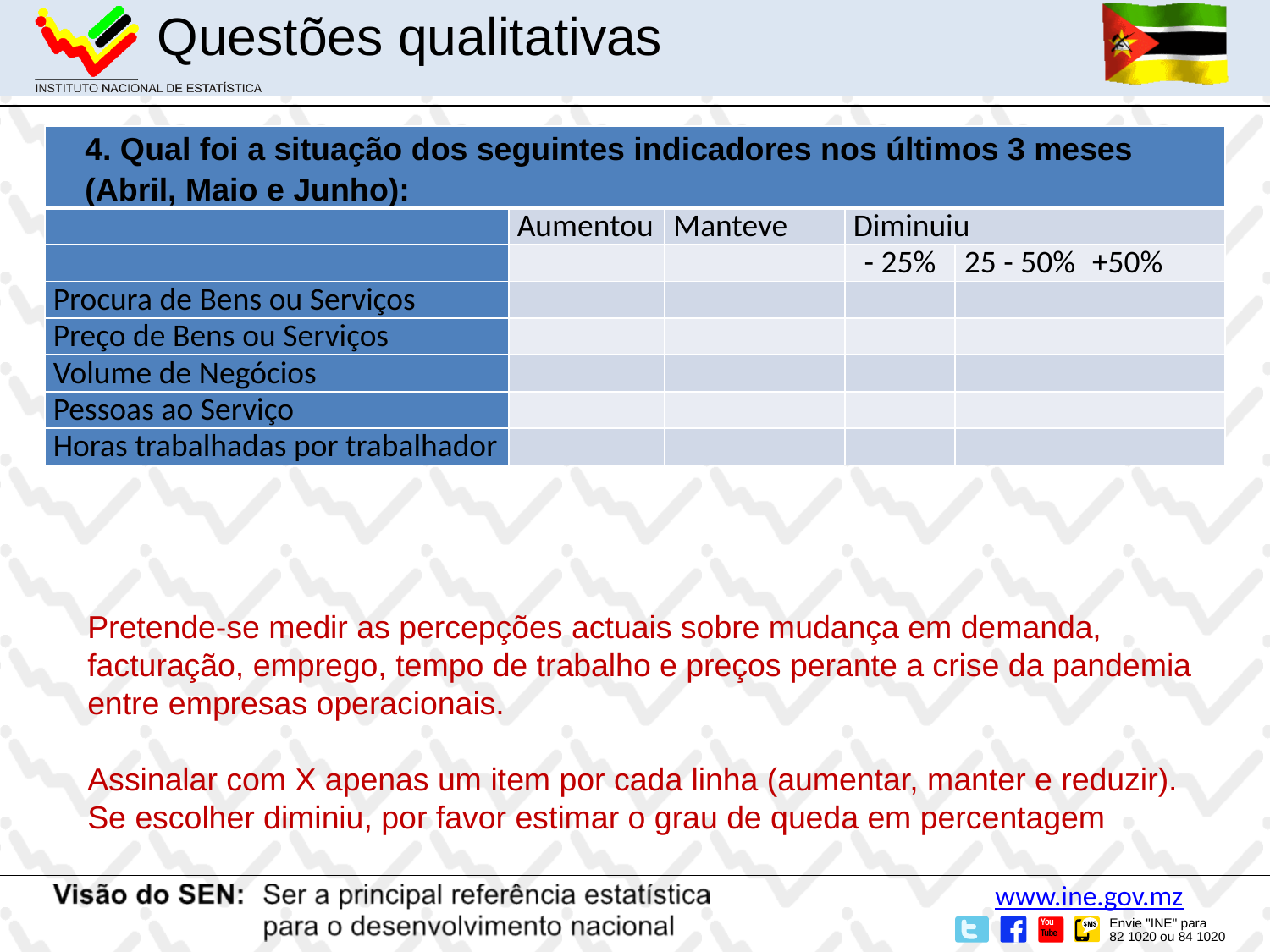

Questões qualitativas
| 4. Qual foi a situação dos seguintes indicadores nos últimos 3 meses (Abril, Maio e Junho): |  |  |  |  |  |
| --- | --- | --- | --- | --- | --- |
|  | Aumentou | Manteve | Diminuiu |  |  |
|  |  |  | - 25% | 25 - 50% | +50% |
| Procura de Bens ou Serviços |  |  |  |  |  |
| Preço de Bens ou Serviços |  |  |  |  |  |
| Volume de Negócios |  |  |  |  |  |
| Pessoas ao Serviço |  |  |  |  |  |
| Horas trabalhadas por trabalhador |  |  |  |  |  |
Pretende-se medir as percepções actuais sobre mudança em demanda, facturação, emprego, tempo de trabalho e preços perante a crise da pandemia entre empresas operacionais.

Assinalar com X apenas um item por cada linha (aumentar, manter e reduzir). Se escolher diminiu, por favor estimar o grau de queda em percentagem